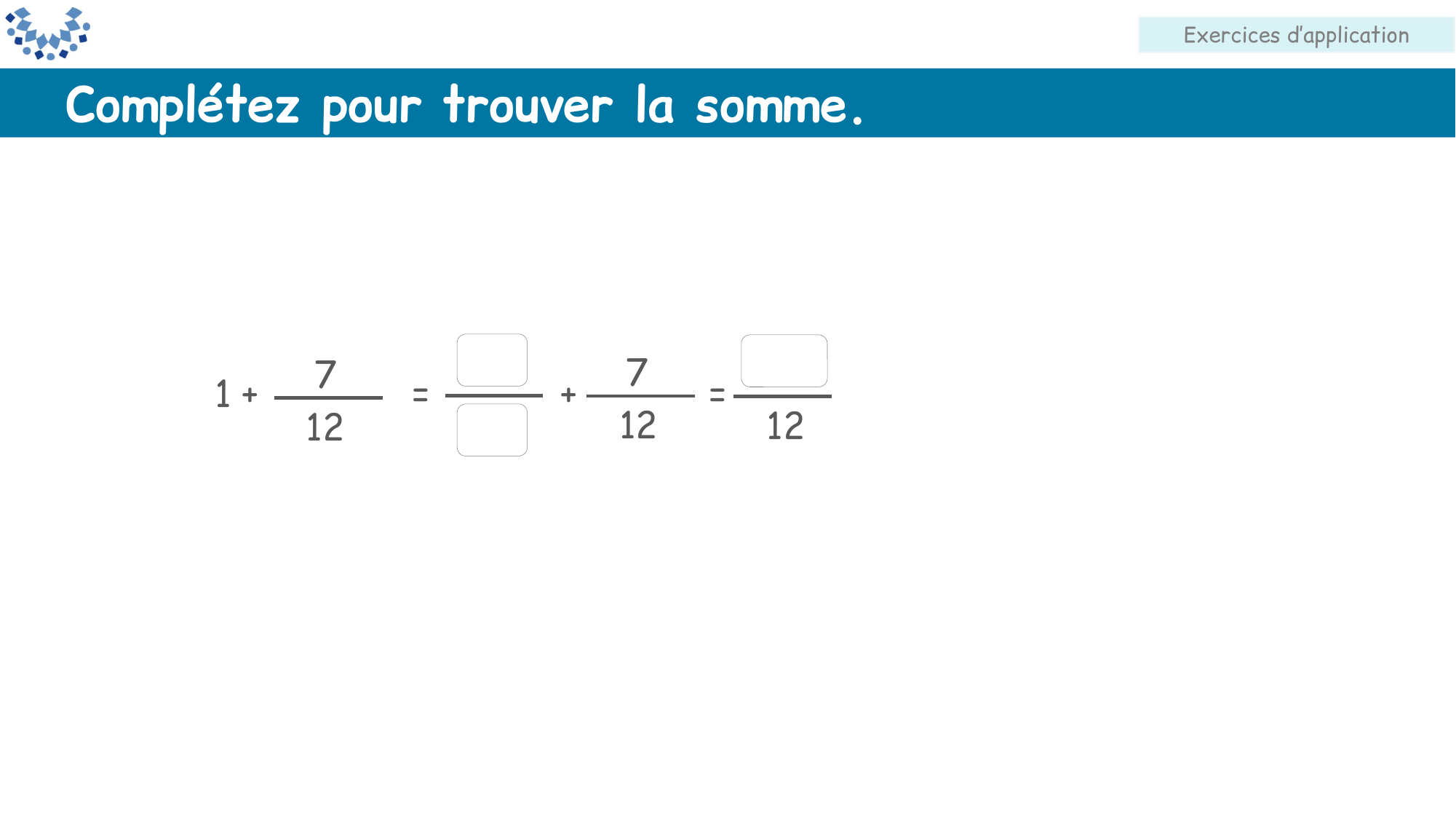

Exercices d’application
Complétez pour trouver la somme.

7
12
1 +              =            +            =
7
12
12